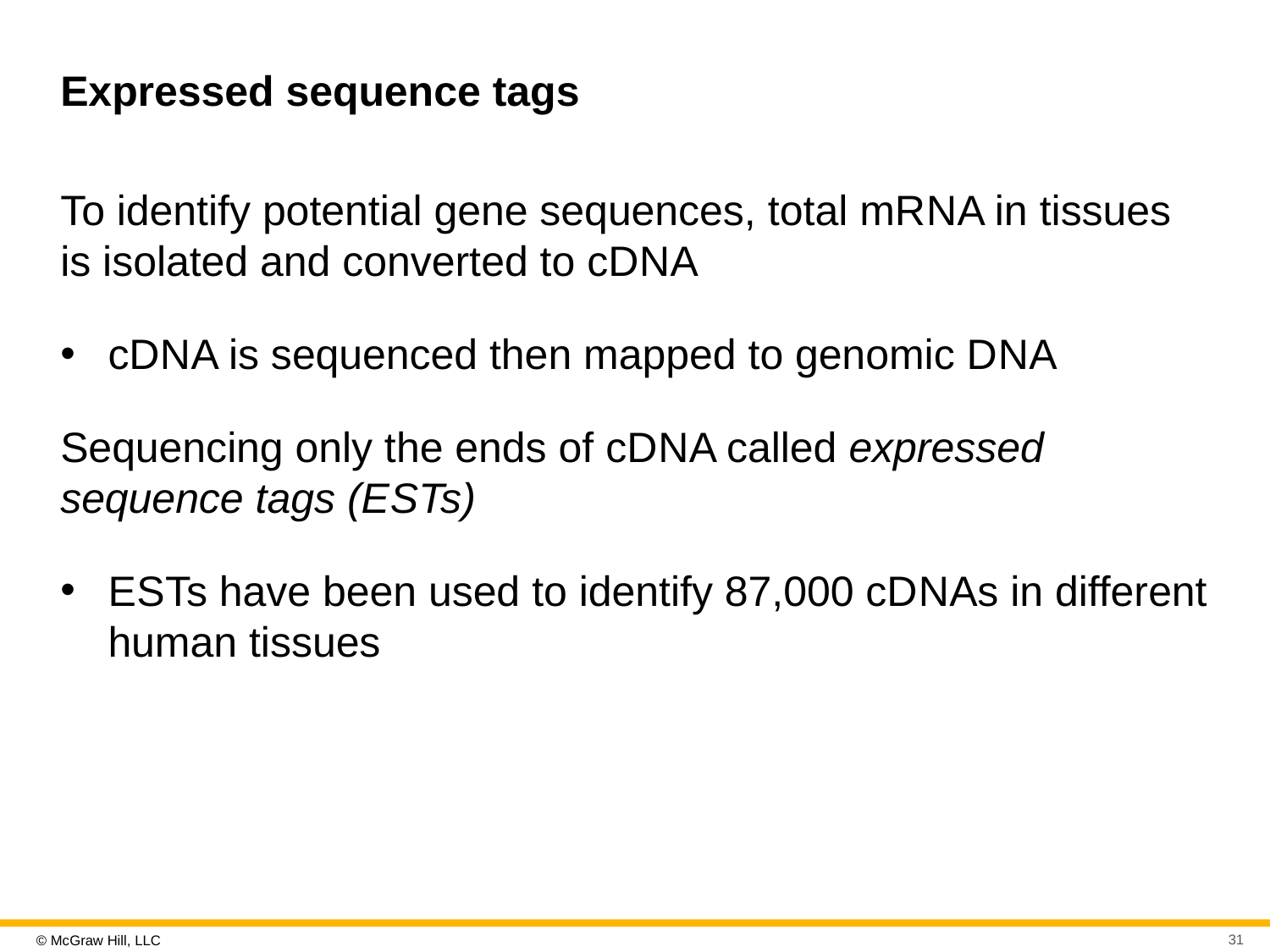

# Expressed sequence tags
To identify potential gene sequences, total mR N A in tissues is isolated and converted to cD N A
cD N A is sequenced then mapped to genomic D N A
Sequencing only the ends of cD N A called expressed sequence tags (E S Ts)
E S Ts have been used to identify 87,000 cD N As in different human tissues
31